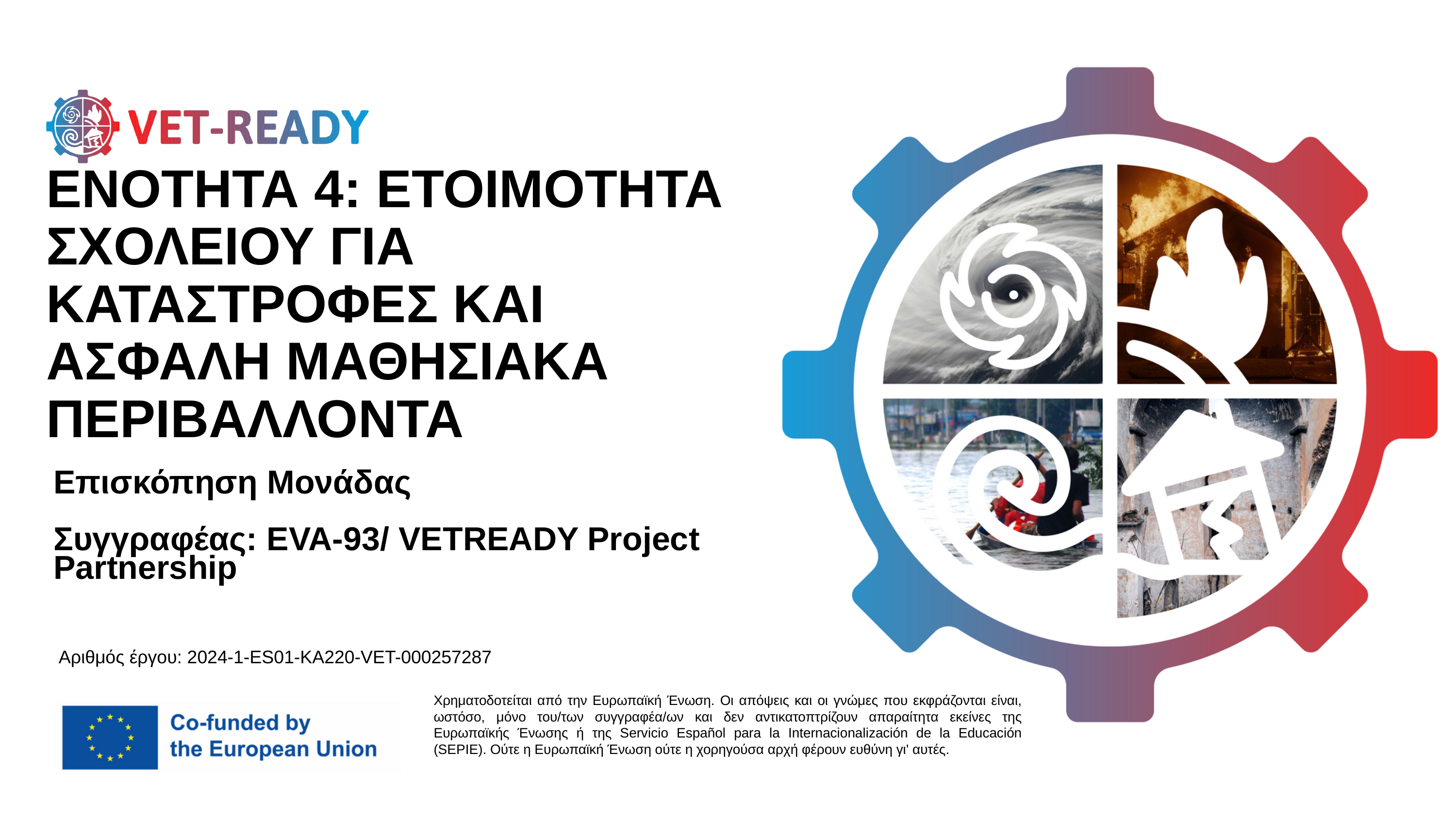

ΕΝΟΤΗΤΑ 4: ΕΤΟΙΜΟΤΗΤΑ ΣΧΟΛΕΙΟΥ ΓΙΑ ΚΑΤΑΣΤΡΟΦΕΣ ΚΑΙ ΑΣΦΑΛΗ ΜΑΘΗΣΙΑΚΑ ΠΕΡΙΒΑΛΛΟΝΤΑ
Επισκόπηση Μονάδας

Συγγραφέας: EVA-93/ VETREADY Project Partnership
 Αριθμός έργου: 2024-1-ES01-KA220-VET-000257287
Χρηματοδοτείται από την Ευρωπαϊκή Ένωση. Οι απόψεις και οι γνώμες που εκφράζονται είναι, ωστόσο, μόνο του/των συγγραφέα/ων και δεν αντικατοπτρίζουν απαραίτητα εκείνες της Ευρωπαϊκής Ένωσης ή της Servicio Español para la Internacionalización de la Educación (SEPIE). Ούτε η Ευρωπαϊκή Ένωση ούτε η χορηγούσα αρχή φέρουν ευθύνη γι' αυτές.